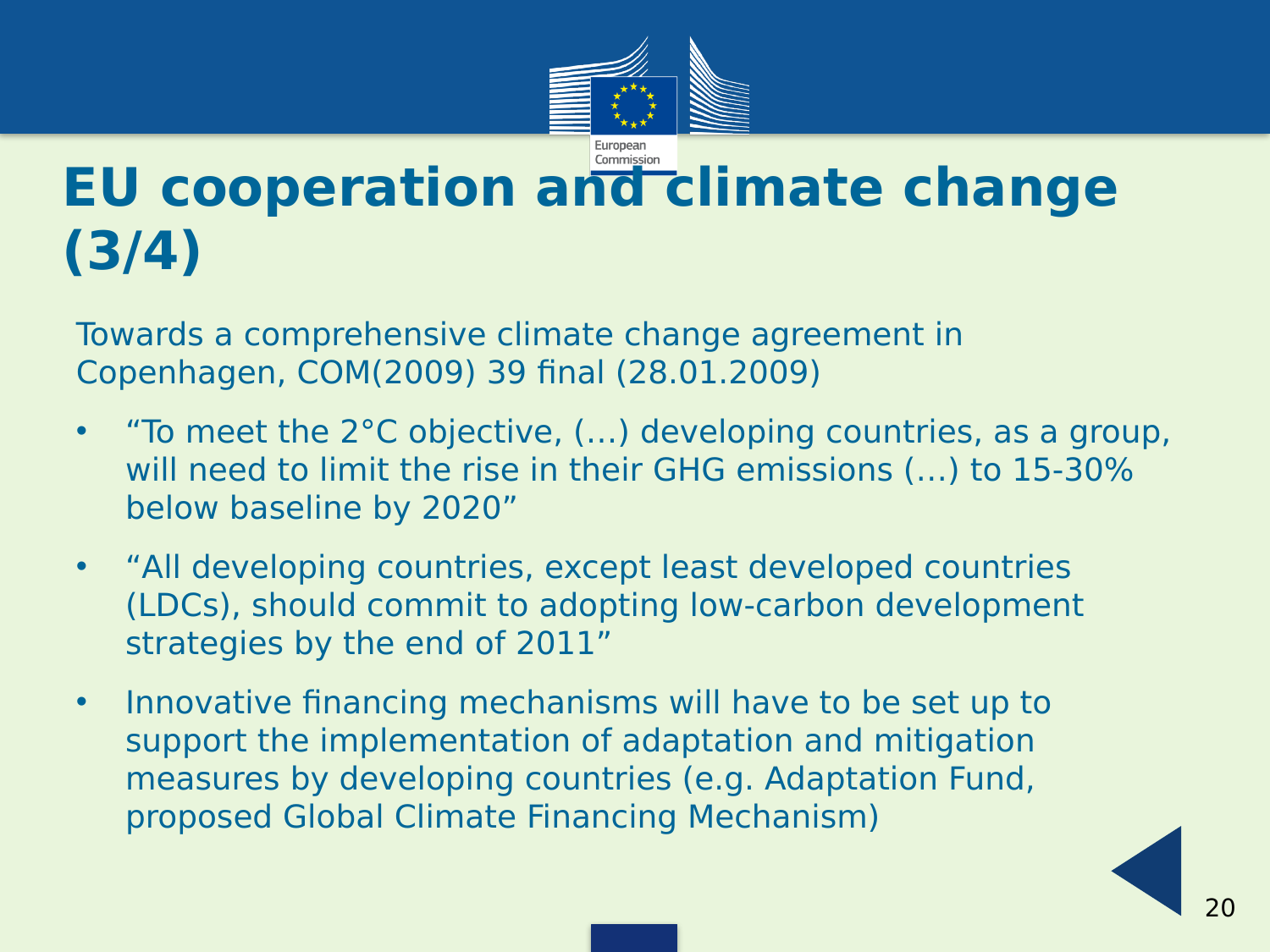

# EU cooperation and climate change (3/4)
Towards a comprehensive climate change agreement in Copenhagen, COM(2009) 39 final (28.01.2009)
“To meet the 2°C objective, (…) developing countries, as a group, will need to limit the rise in their GHG emissions (…) to 15-30% below baseline by 2020”
“All developing countries, except least developed countries (LDCs), should commit to adopting low-carbon development strategies by the end of 2011”
Innovative financing mechanisms will have to be set up to support the implementation of adaptation and mitigation measures by developing countries (e.g. Adaptation Fund, proposed Global Climate Financing Mechanism)

20